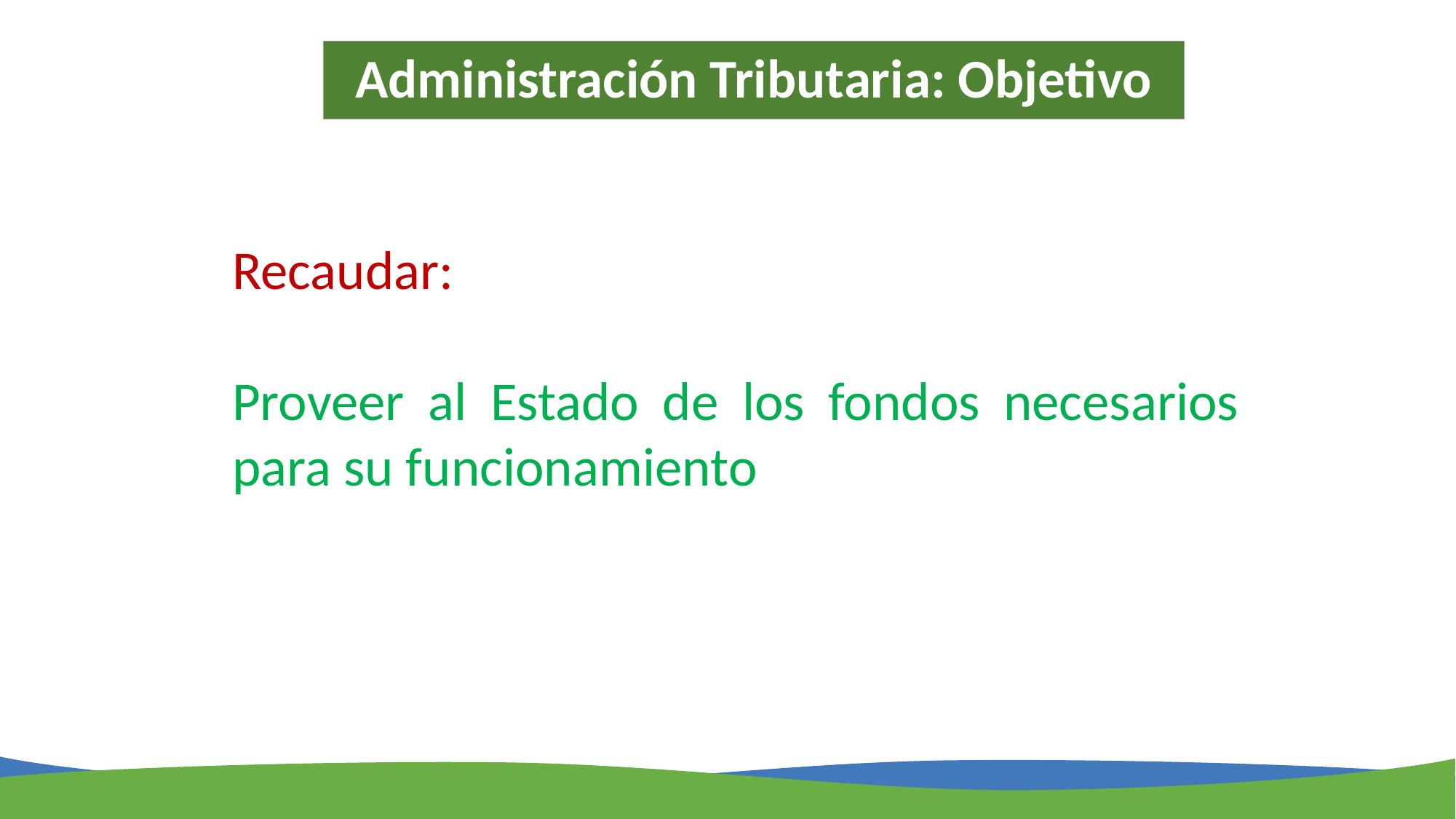

# Administración Tributaria: Objetivo
Recaudar:

Proveer al Estado de los fondos necesarios para su funcionamiento